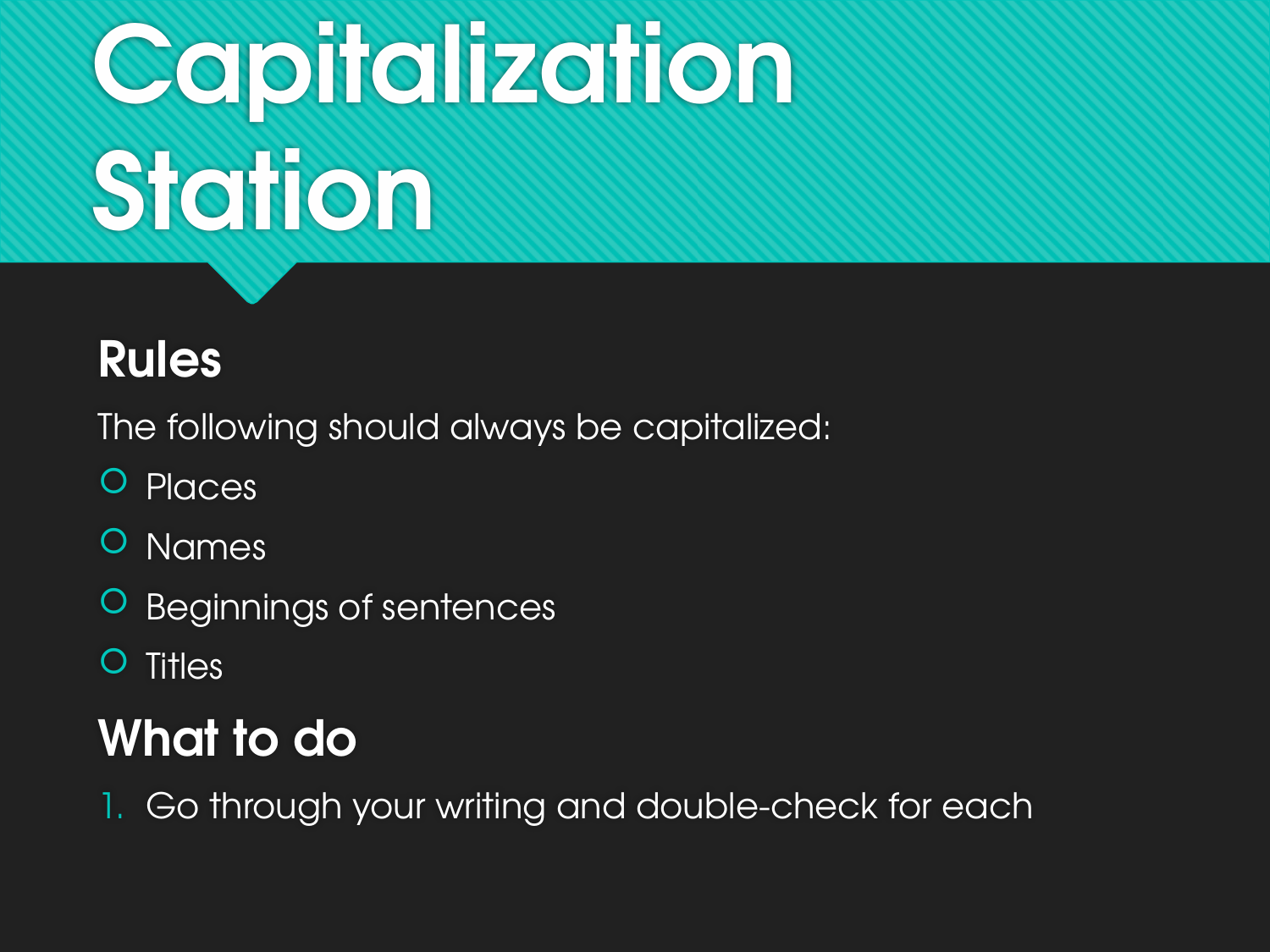

# Capitalization Station
Rules
The following should always be capitalized:
Places
Names
Beginnings of sentences
Titles
What to do
Go through your writing and double-check for each